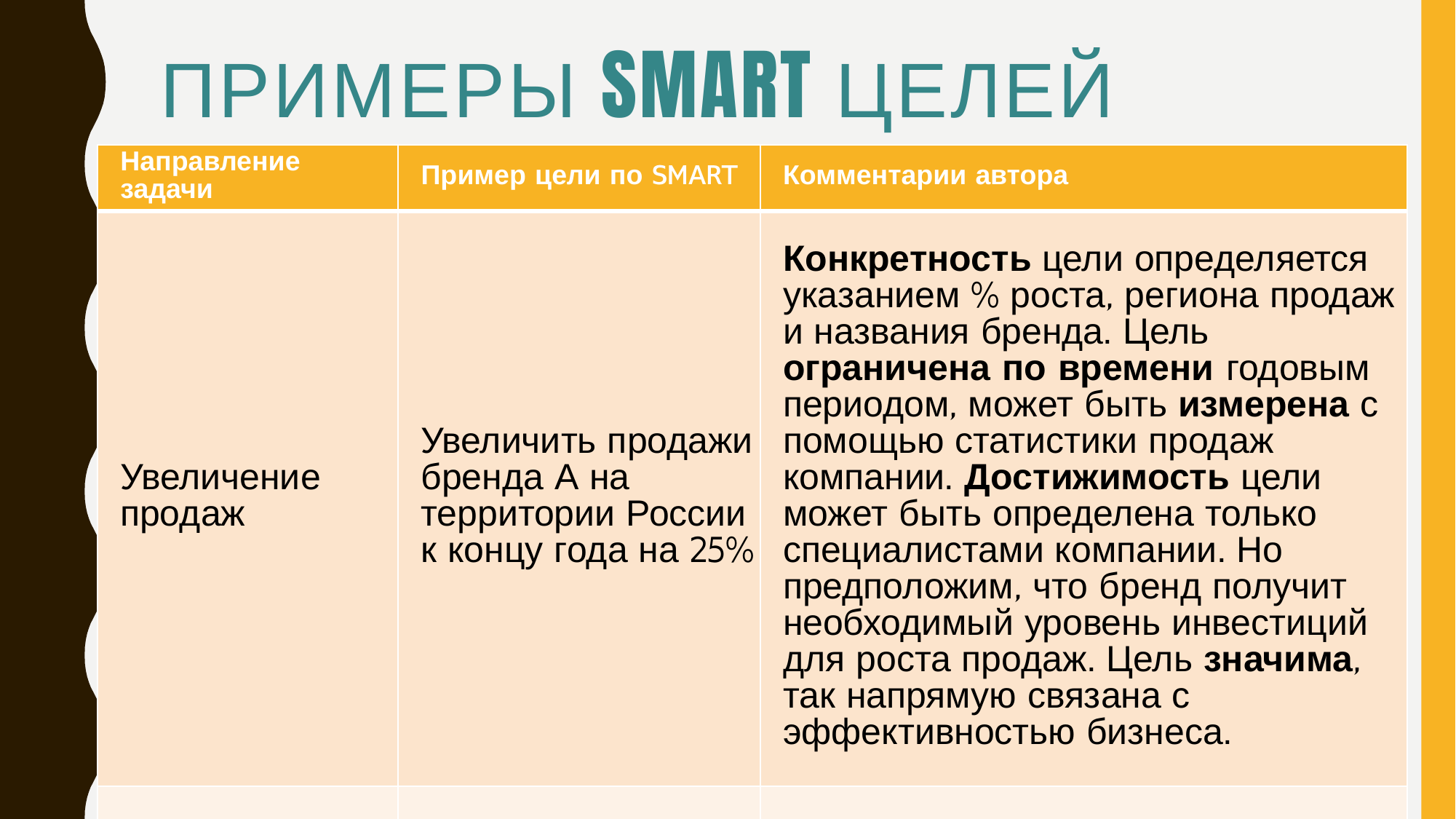

# Примеры SMART целей
| Направление задачи | Пример цели по SMART | Комментарии автора |
| --- | --- | --- |
| Увеличение продаж | Увеличить продажи бренда А на территории России к концу года на 25% | Конкретность цели определяется указанием % роста, региона продаж и названия бренда. Цель ограничена по времени годовым периодом, может быть измерена с помощью статистики продаж компании. Достижимость цели может быть определена только специалистами компании. Но предположим, что бренд получит необходимый уровень инвестиций для роста продаж. Цель значима, так напрямую связана с эффективностью бизнеса. |
|  |  |  |